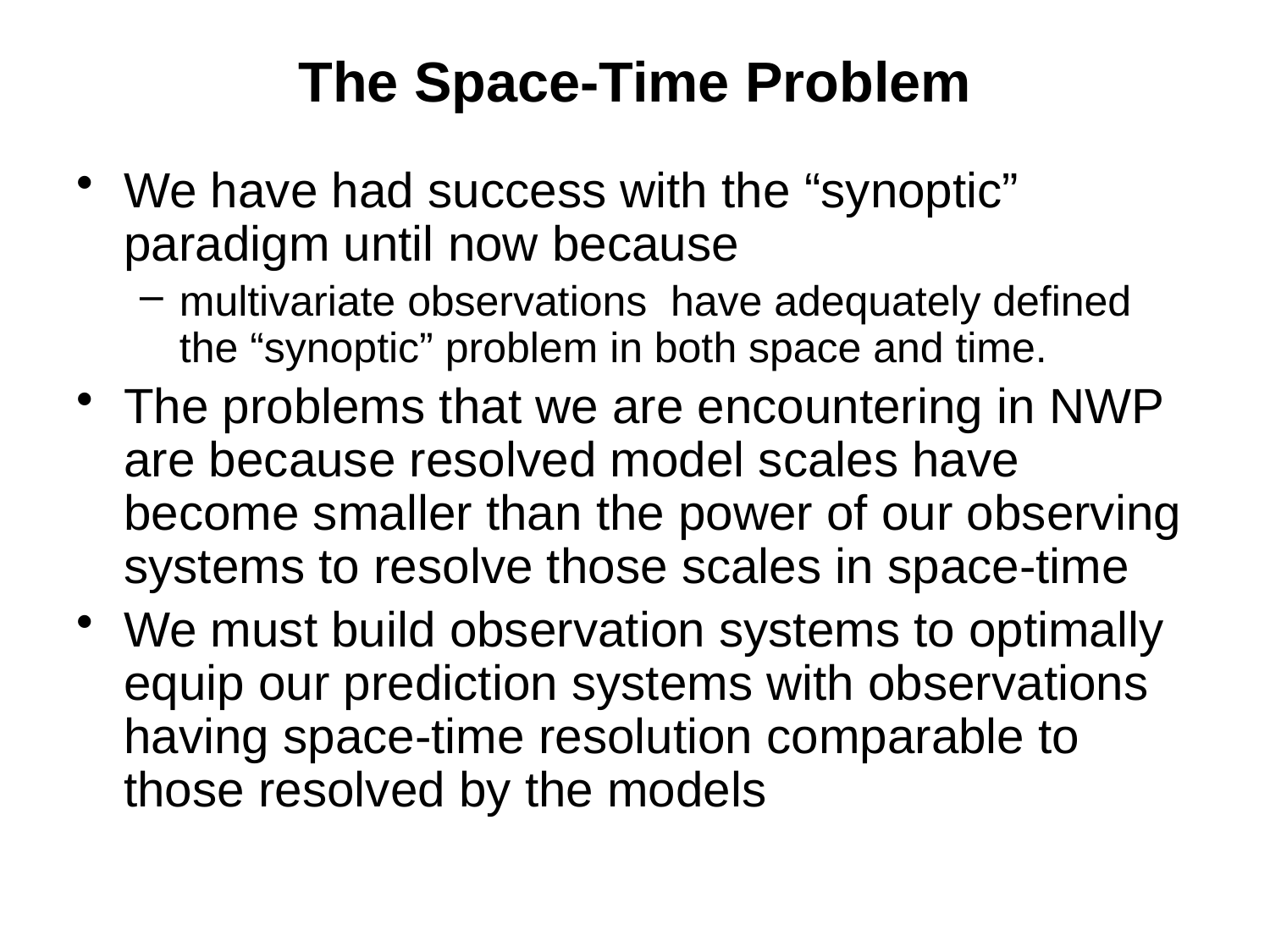

# The Space-Time Problem
We have had success with the “synoptic” paradigm until now because
multivariate observations  have adequately defined the “synoptic” problem in both space and time.
The problems that we are encountering in NWP are because resolved model scales have become smaller than the power of our observing systems to resolve those scales in space-time
We must build observation systems to optimally equip our prediction systems with observations having space-time resolution comparable to those resolved by the models